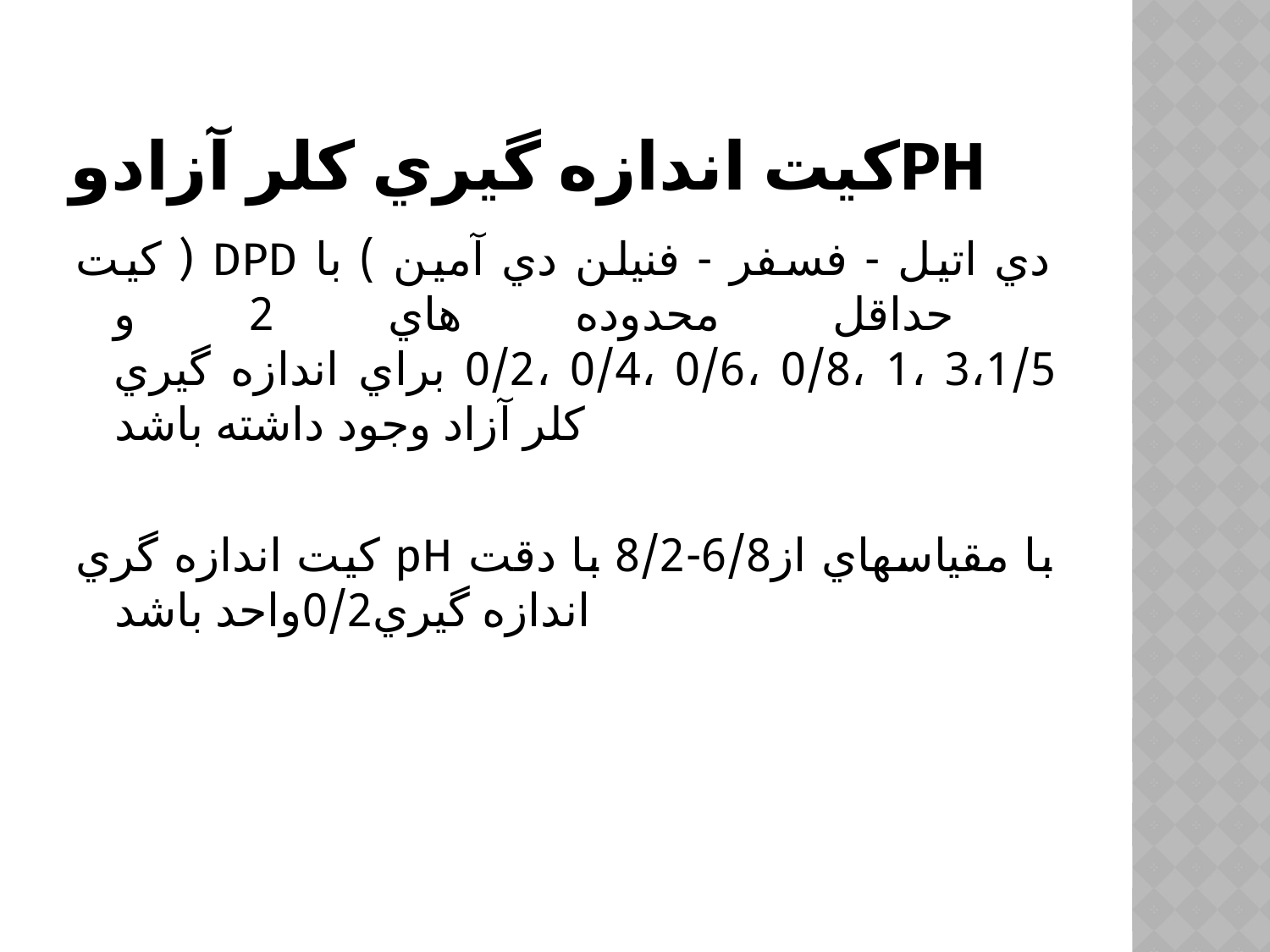

كيت اندازه گيري كلر آزادوph
كيت ) DPD دي اتيل - فسفر - فنيلن دي آمين ) با حداقل محدوده هاي 2 و 3،1/5 ،1 ،0/8 ،0/6 ،0/4 ،0/2 براي اندازه گيري كلر آزاد وجود داشته باشد

كيت اندازه گري pH با مقياسهاي از6/8-8/2 با دقت اندازه گيري0/2واحد باشد